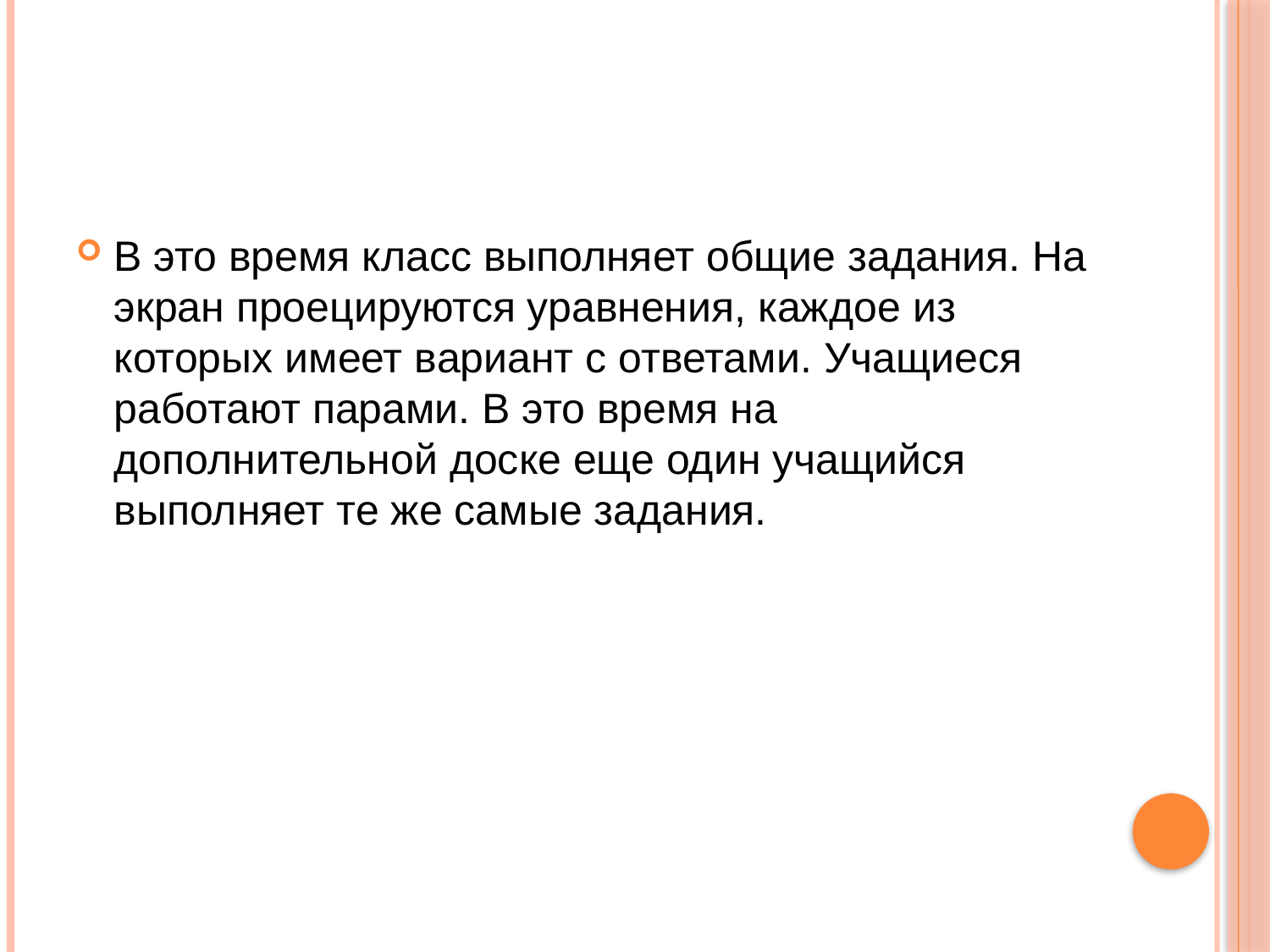

В это время класс выполняет общие задания. На экран проецируются уравнения, каждое из которых имеет вариант с ответами. Учащиеся работают парами. В это время на дополнительной доске еще один учащийся выполняет те же самые задания.